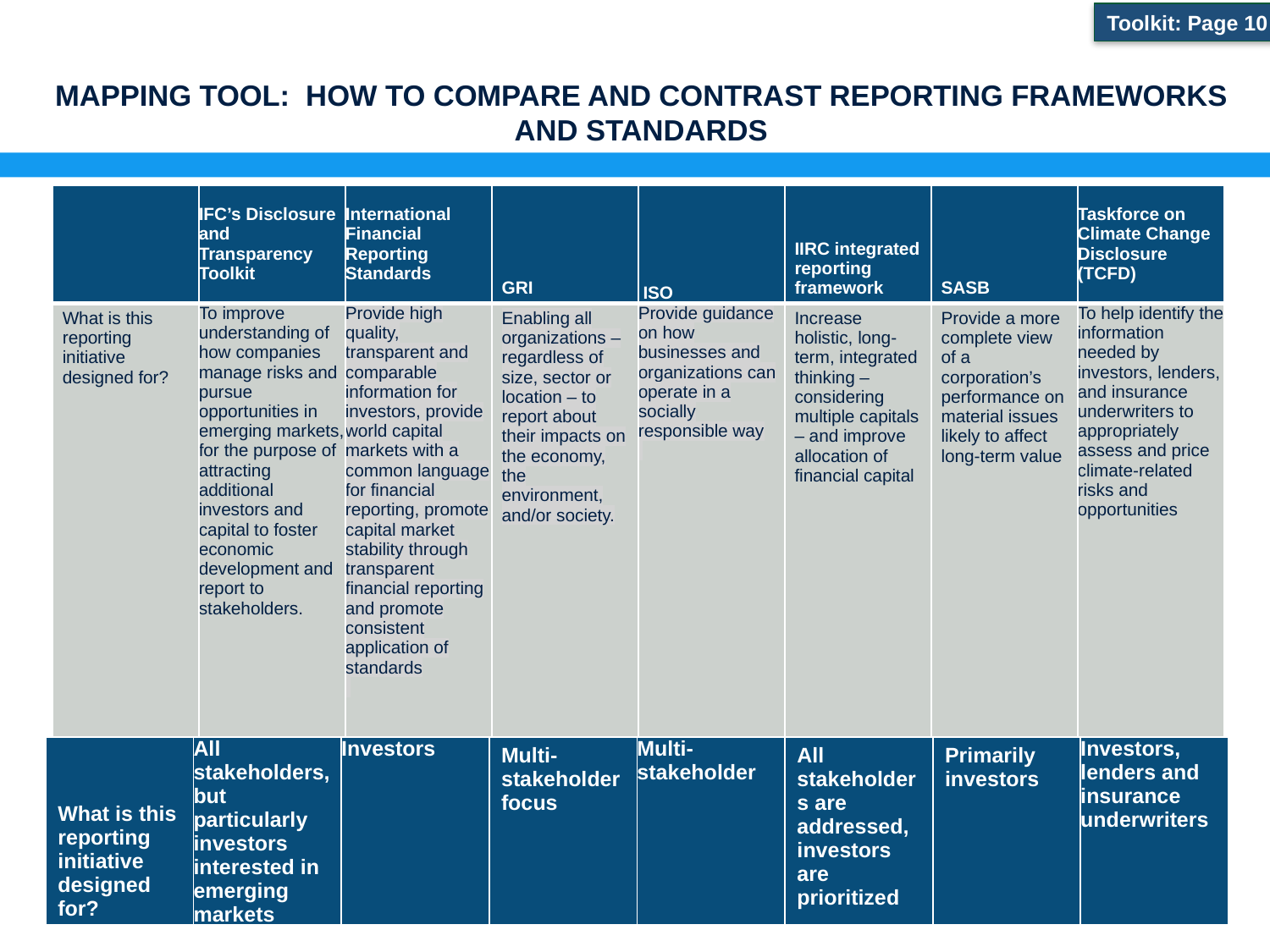

Toolkit: Page 10
# Mapping tool:  how to compare and contrast reporting frameworks and standards
|  | IFC’s Disclosure and Transparency Toolkit | International Financial Reporting Standards | GRI | ISO | IIRC integrated reporting framework | SASB | Taskforce on Climate Change Disclosure (TCFD) |
| --- | --- | --- | --- | --- | --- | --- | --- |
| What is this reporting initiative designed for? | To improve understanding of how companies manage risks and pursue opportunities in emerging markets, for the purpose of attracting additional investors and capital to foster economic development and report to stakeholders. | Provide high quality, transparent and comparable information for investors, provide world capital markets with a common language for financial reporting, promote capital market stability through transparent financial reporting and promote consistent application of standards | Enabling all organizations – regardless of size, sector or location – to report about their impacts on the economy, the environment, and/or society. | Provide guidance on how businesses and organizations can operate in a socially responsible way | Increase holistic, long-term, integrated thinking – considering multiple capitals – and improve allocation of financial capital | Provide a more complete view of a corporation’s performance on material issues likely to affect long-term value | To help identify the information needed by investors, lenders, and insurance underwriters to appropriately assess and price climate-related risks and opportunities |

| What is this reporting initiative designed for? | All stakeholders, but particularly investors interested in emerging markets | Investors | Multi-stakeholder focus | Multi-stakeholder | All stakeholders are addressed, investors are prioritized | Primarily investors | Investors, lenders and insurance underwriters |
| --- | --- | --- | --- | --- | --- | --- | --- |